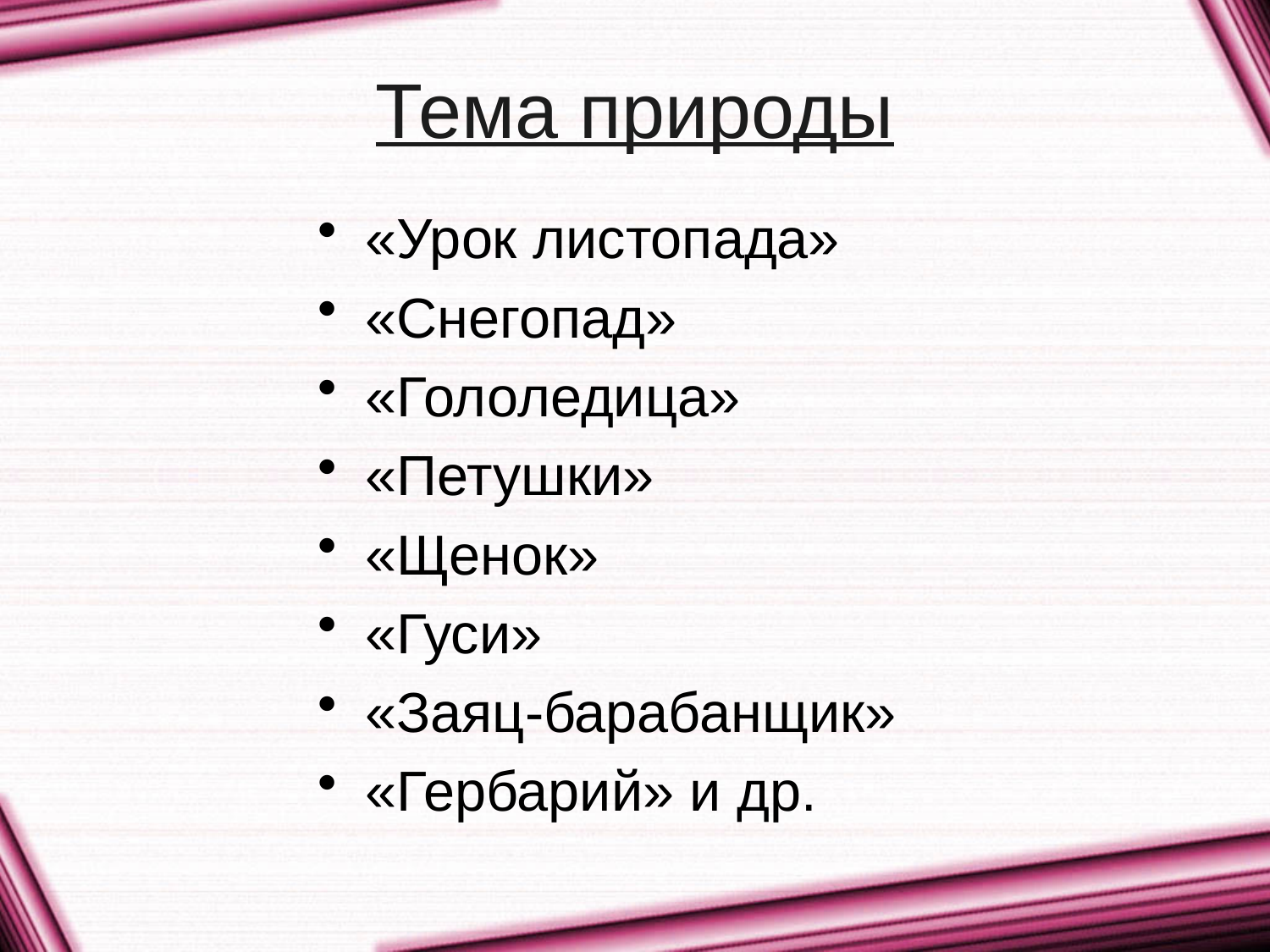

# Тема природы
«Урок листопада»
«Снегопад»
«Гололедица»
«Петушки»
«Щенок»
«Гуси»
«Заяц-барабанщик»
«Гербарий» и др.